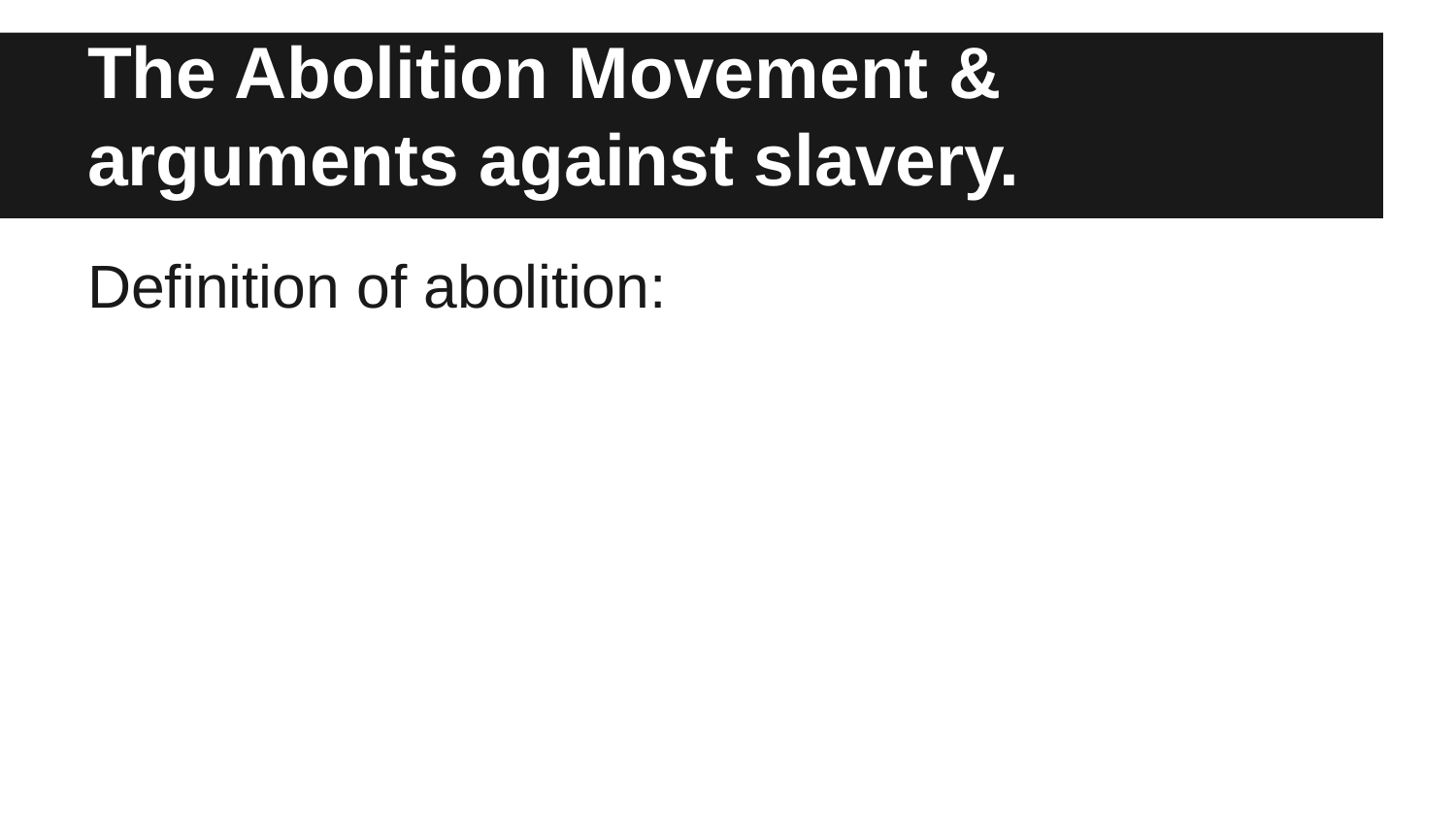

# The Abolition Movement & arguments against slavery.
Definition of abolition: